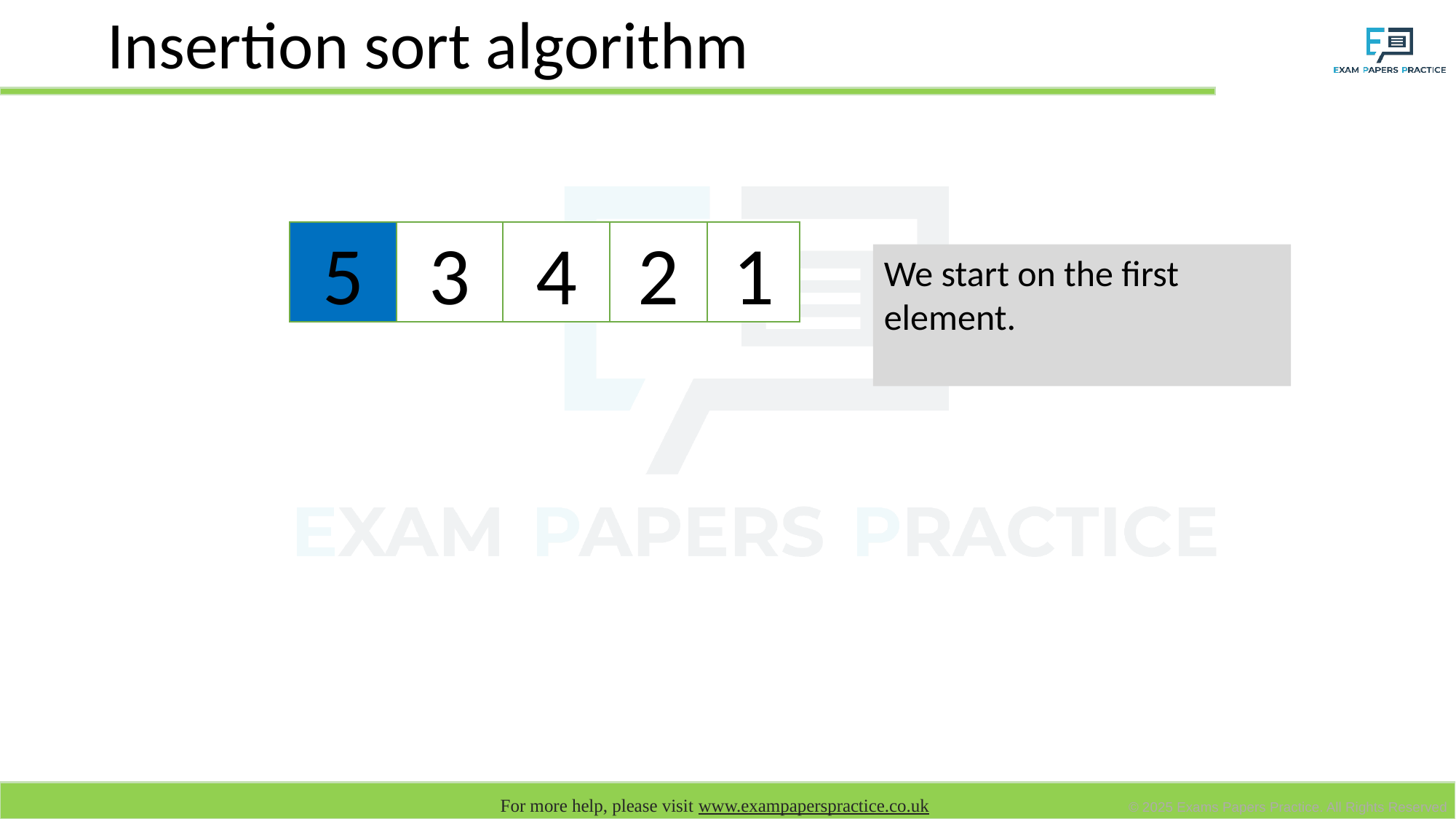

# Insertion sort algorithm
1
5
3
4
2
We start on the first element.